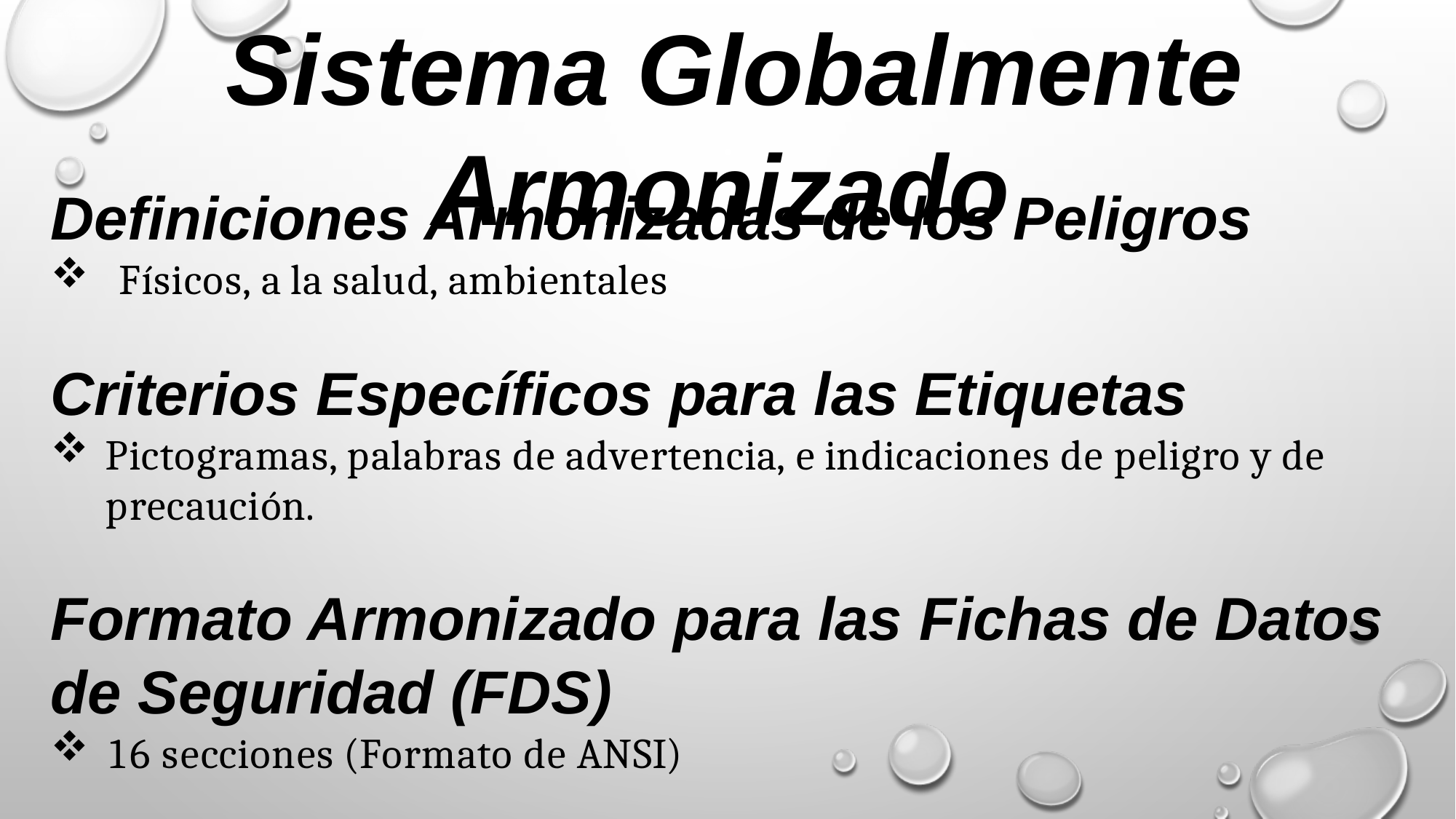

Sistema Globalmente Armonizado
Definiciones Armonizadas de los Peligros
Físicos, a la salud, ambientales

Criterios Específicos para las Etiquetas
Pictogramas, palabras de advertencia, e indicaciones de peligro y de precaución.

Formato Armonizado para las Fichas de Datos de Seguridad (FDS)
16 secciones (Formato de ANSI)